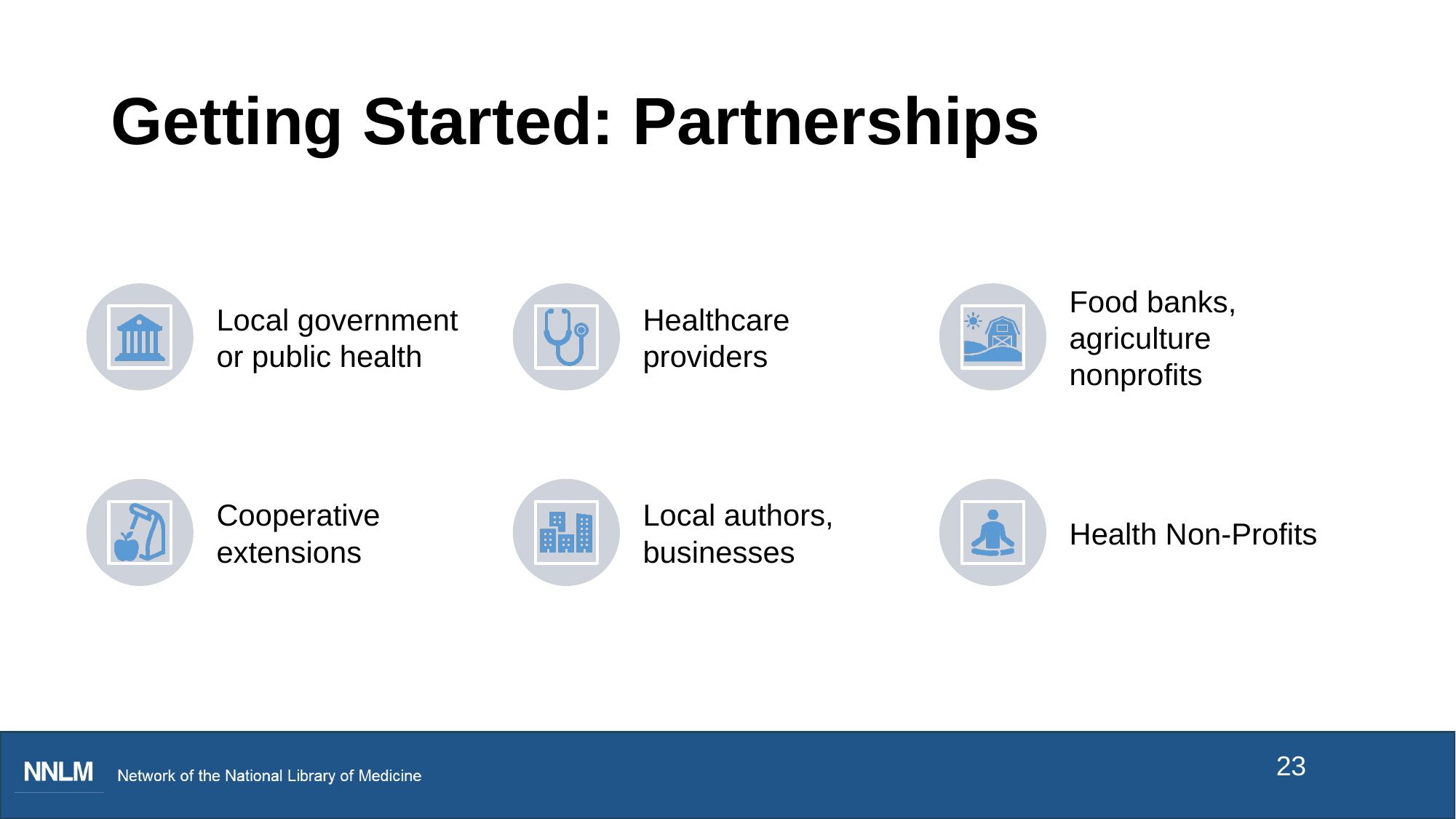

# Getting Started: Partnerships
Local government or public health
Healthcare providers
Food banks, agriculture nonprofits
Cooperative extensions
Local authors, businesses
Health Non-Profits
23